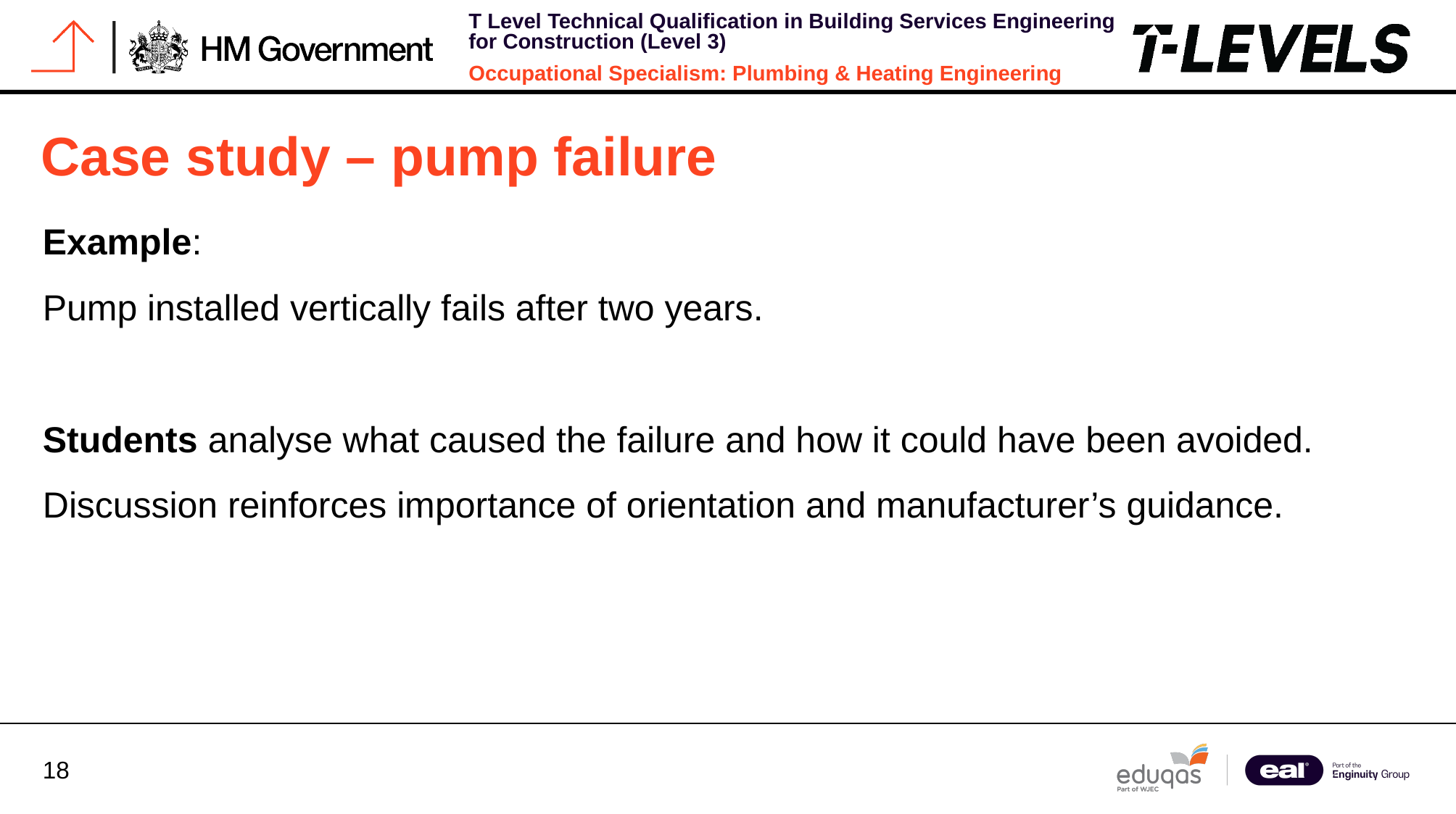

# Case study – pump failure
Example:
Pump installed vertically fails after two years.

Students analyse what caused the failure and how it could have been avoided.
Discussion reinforces importance of orientation and manufacturer’s guidance.